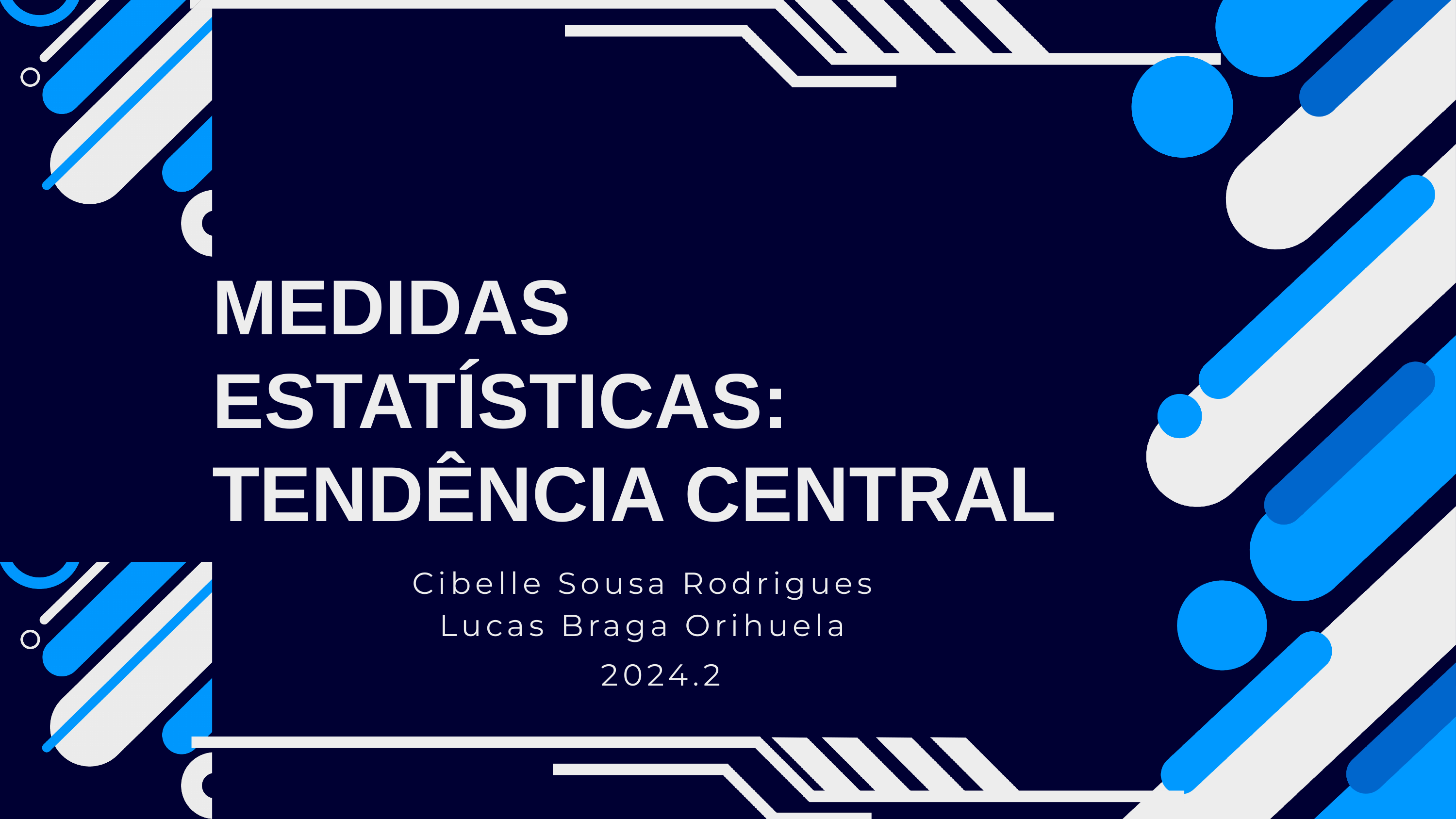

MEDIDAS ESTATÍSTICAS: TENDÊNCIA CENTRAL
Cibelle Sousa Rodrigues
Lucas Braga Orihuela

2024.2